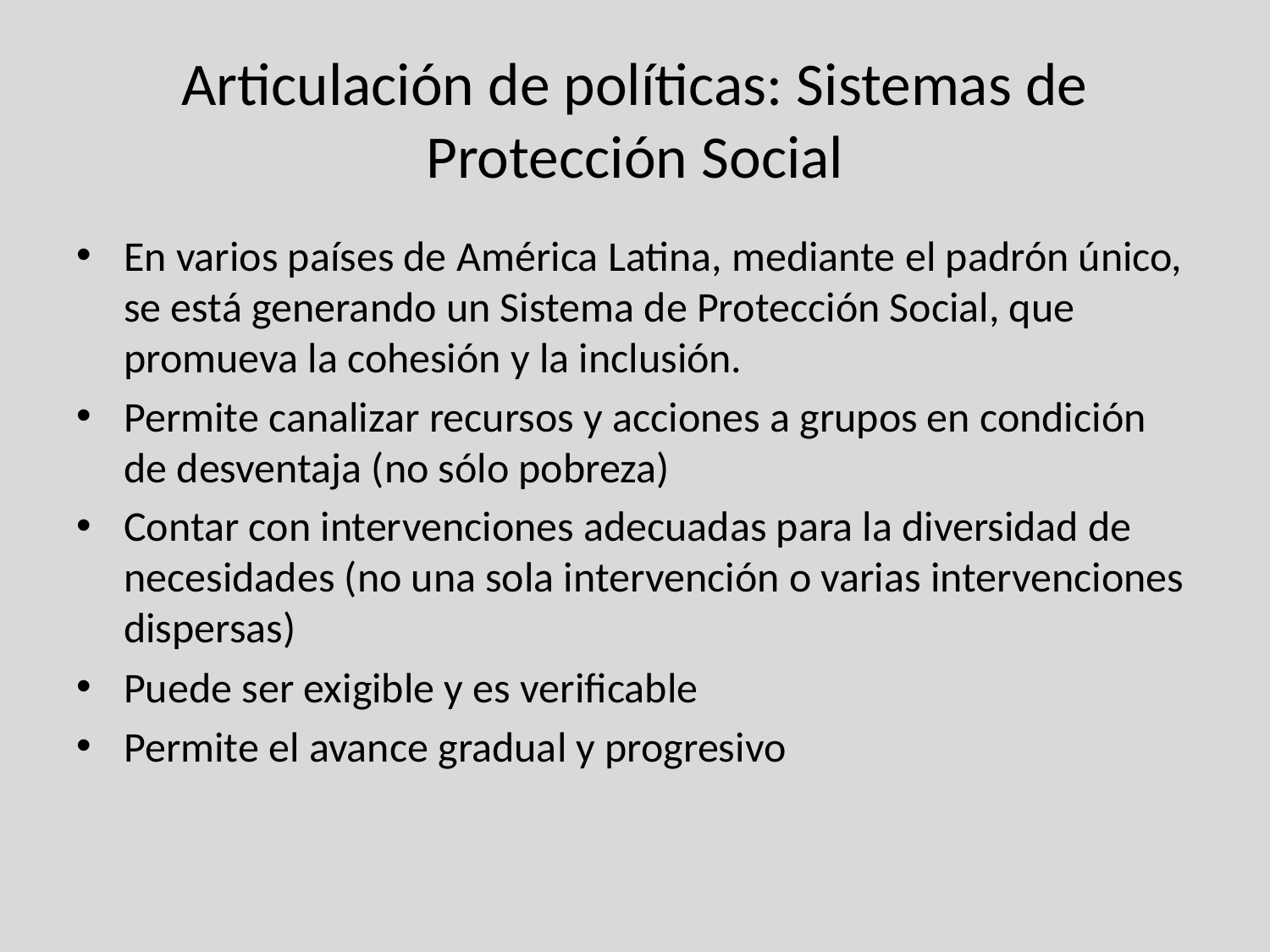

# Articulación de políticas: Sistemas de Protección Social
En varios países de América Latina, mediante el padrón único, se está generando un Sistema de Protección Social, que promueva la cohesión y la inclusión.
Permite canalizar recursos y acciones a grupos en condición de desventaja (no sólo pobreza)
Contar con intervenciones adecuadas para la diversidad de necesidades (no una sola intervención o varias intervenciones dispersas)
Puede ser exigible y es verificable
Permite el avance gradual y progresivo